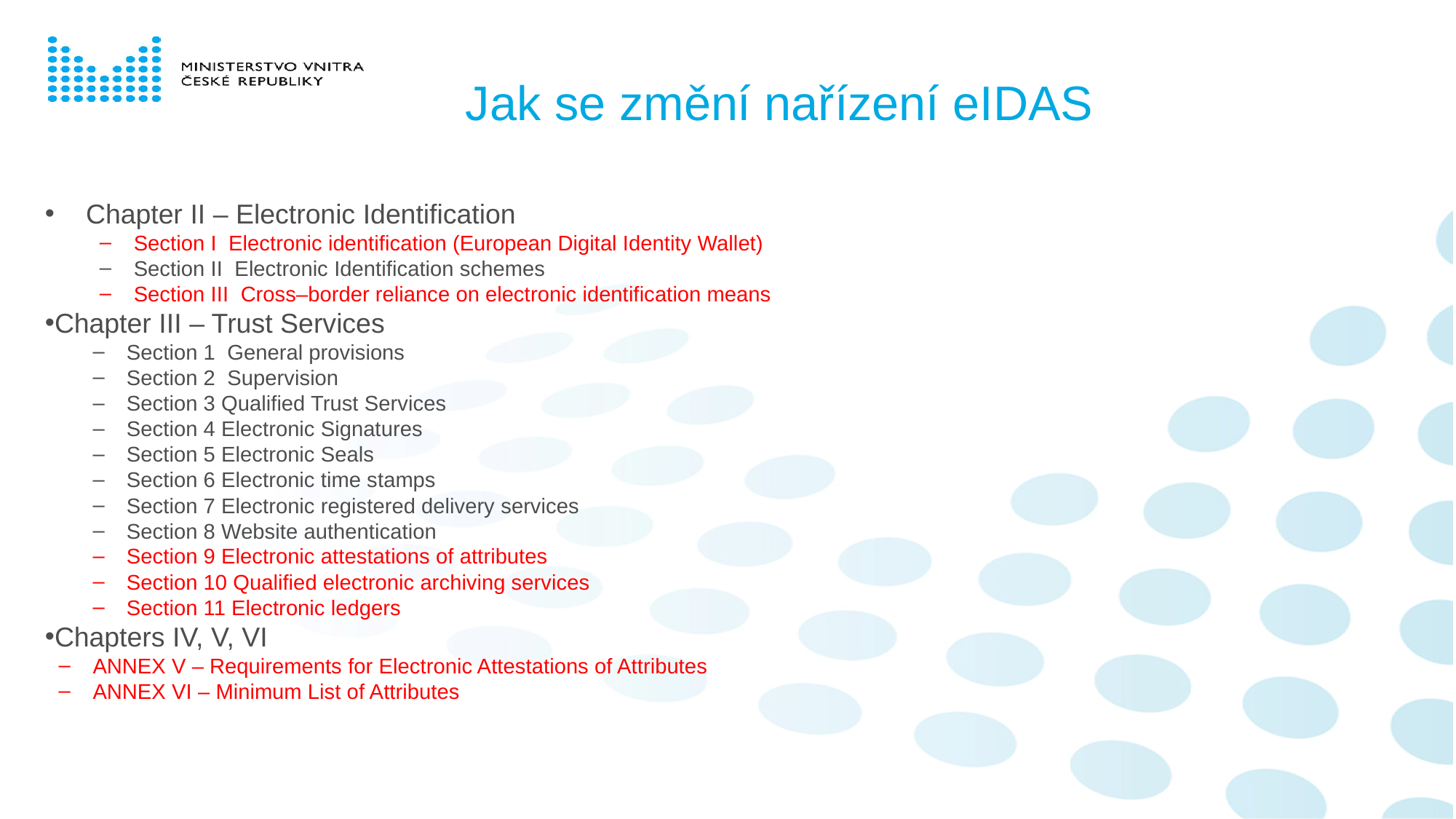

# Jak se změní nařízení eIDAS
Chapter II – Electronic Identification
Section I  Electronic identification (European Digital Identity Wallet)
Section II  Electronic Identification schemes
Section III  Cross–border reliance on electronic identification means
Chapter III – Trust Services
Section 1  General provisions
Section 2  Supervision
Section 3 Qualified Trust Services
Section 4 Electronic Signatures
Section 5 Electronic Seals
Section 6 Electronic time stamps
Section 7 Electronic registered delivery services
Section 8 Website authentication
Section 9 Electronic attestations of attributes
Section 10 Qualified electronic archiving services
Section 11 Electronic ledgers
Chapters IV, V, VI
ANNEX V – Requirements for Electronic Attestations of Attributes
ANNEX VI – Minimum List of Attributes